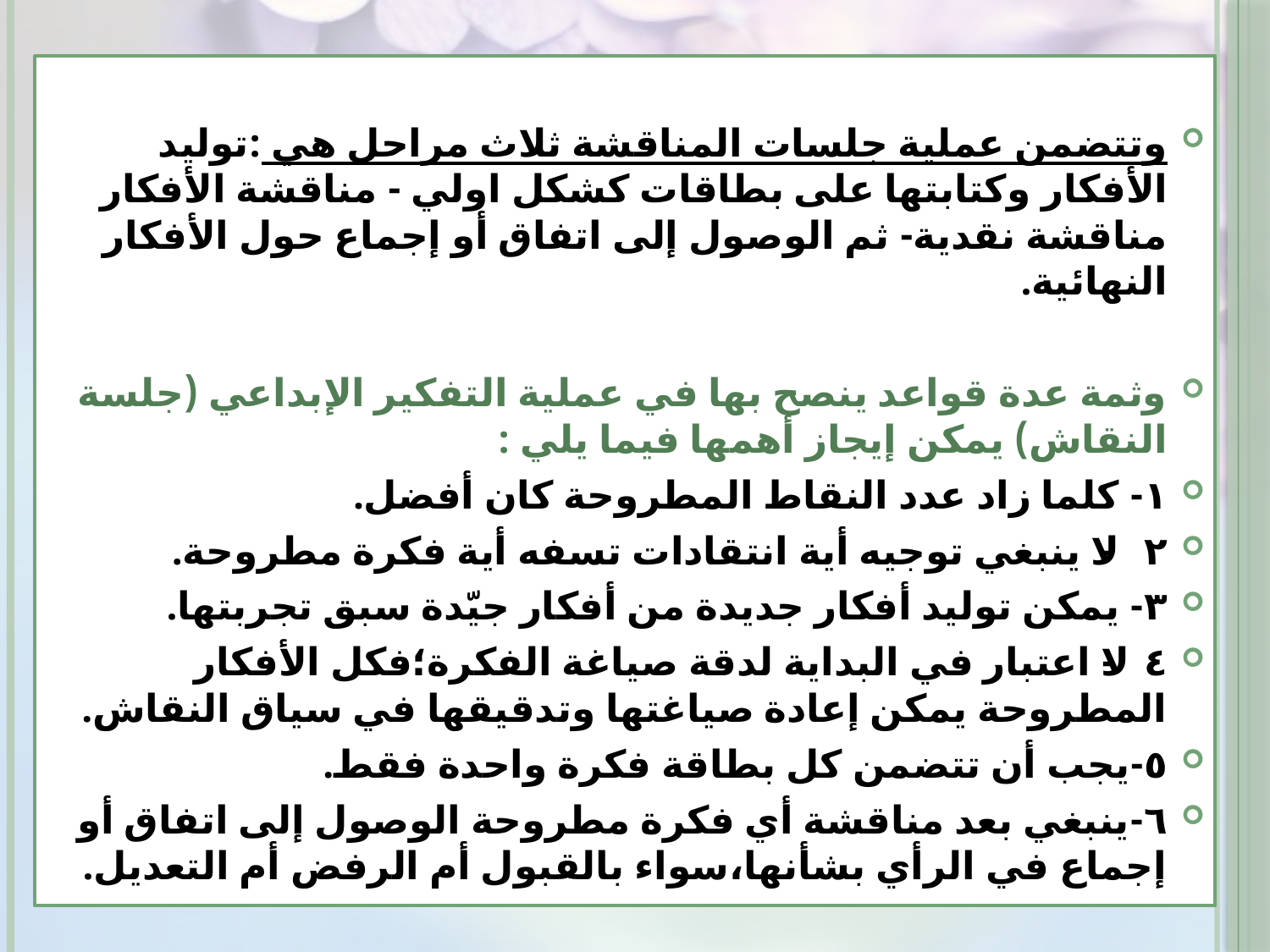

وتتضمن عملية جلسات المناقشة ثلاث مراحل هي :توليد الأفكار وكتابتها على بطاقات كشكل اولي - مناقشة الأفكار مناقشة نقدية- ثم الوصول إلى اتفاق أو إجماع حول الأفكار النهائية.

وثمة عدة قواعد ينصح بها في عملية التفكير الإبداعي (جلسة النقاش) يمكن إيجاز أهمها فيما يلي :
١- كلما زاد عدد النقاط المطروحة كان أفضل.
٢- لا ينبغي توجيه أية انتقادات تسفه أية فكرة مطروحة.
٣- يمكن توليد أفكار جديدة من أفكار جيّدة سبق تجربتها.
٤-لا اعتبار في البداية لدقة صياغة الفكرة؛فكل الأفكار المطروحة يمكن إعادة صياغتها وتدقيقها في سياق النقاش.
٥-يجب أن تتضمن كل بطاقة فكرة واحدة فقط.
٦-ينبغي بعد مناقشة أي فكرة مطروحة الوصول إلى اتفاق أو إجماع في الرأي بشأنها،سواء بالقبول أم الرفض أم التعديل.